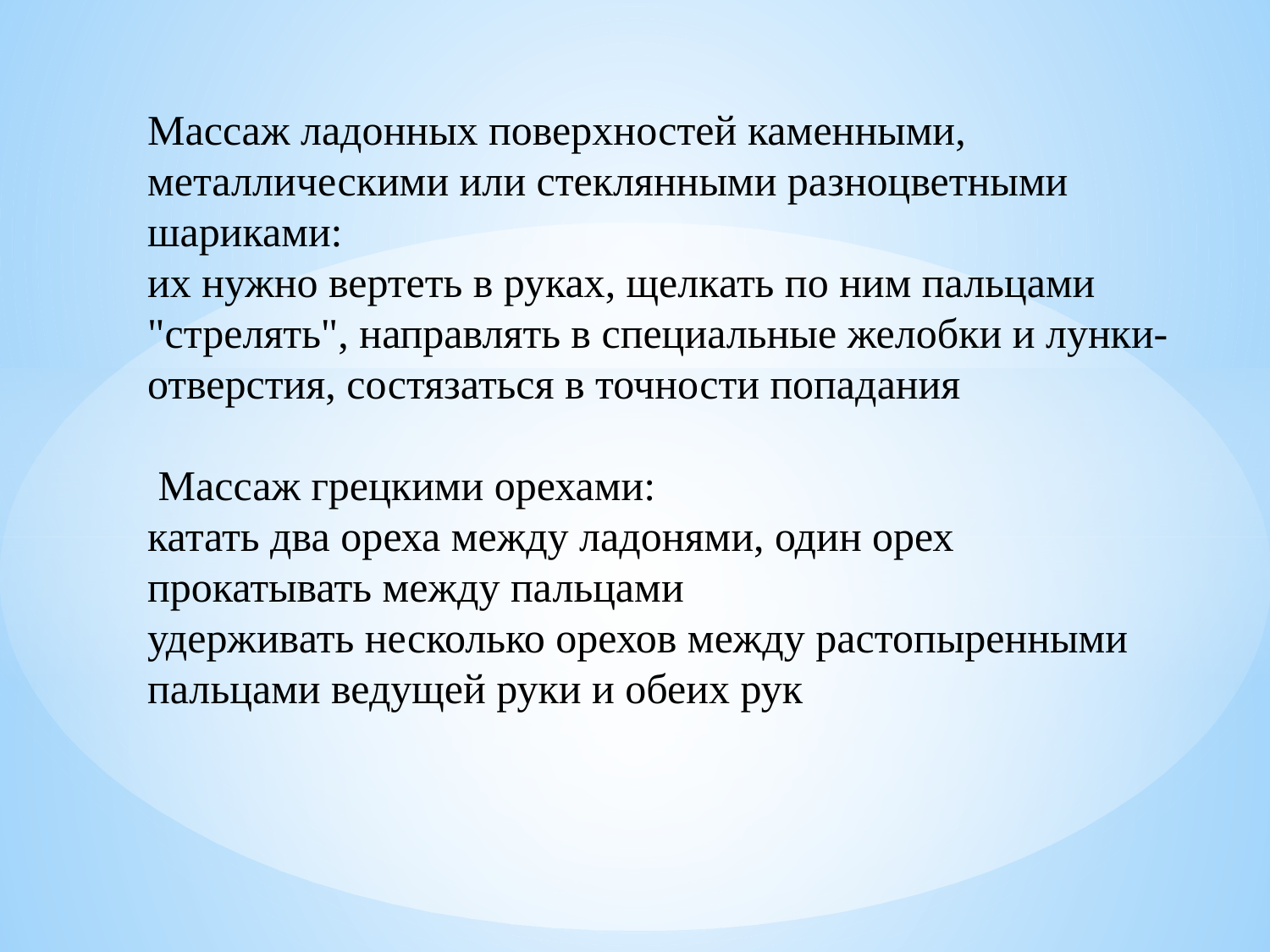

Массаж ладонных поверхностей каменными, металлическими или стеклянными разноцветными шариками:
их нужно вертеть в руках, щелкать по ним пальцами "стрелять", направлять в специальные желобки и лунки-отверстия, состязаться в точности попадания
 Массаж грецкими орехами:
катать два ореха между ладонями, один орех прокатывать между пальцами
удерживать несколько орехов между растопыренными пальцами ведущей руки и обеих рук